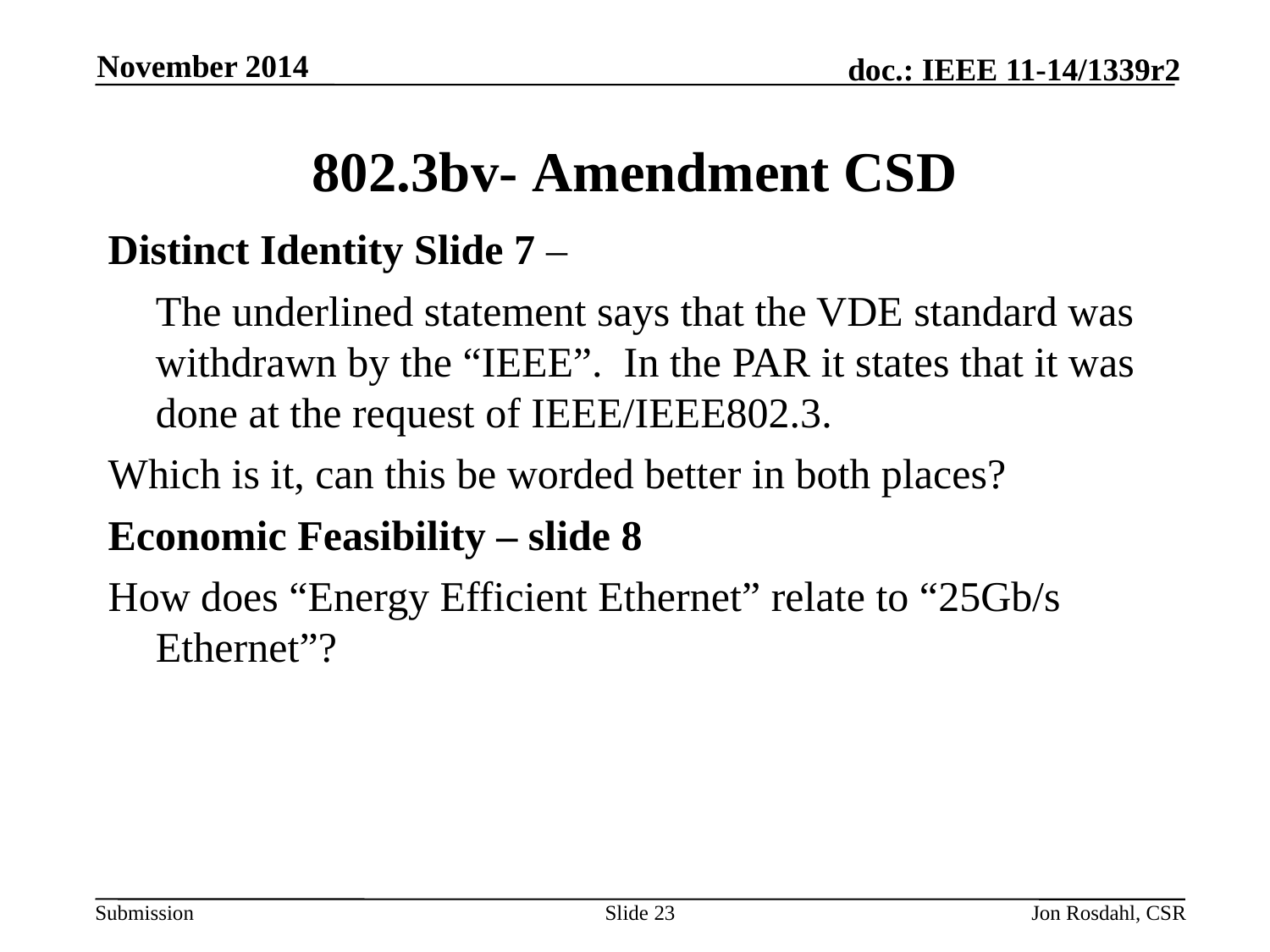

November 2014
# 802.3bv- Amendment CSD
Distinct Identity Slide 7 –
	The underlined statement says that the VDE standard was withdrawn by the “IEEE”.  In the PAR it states that it was done at the request of IEEE/IEEE802.3.
Which is it, can this be worded better in both places?
Economic Feasibility – slide 8
How does “Energy Efficient Ethernet” relate to “25Gb/s Ethernet”?
Slide 23
Jon Rosdahl, CSR